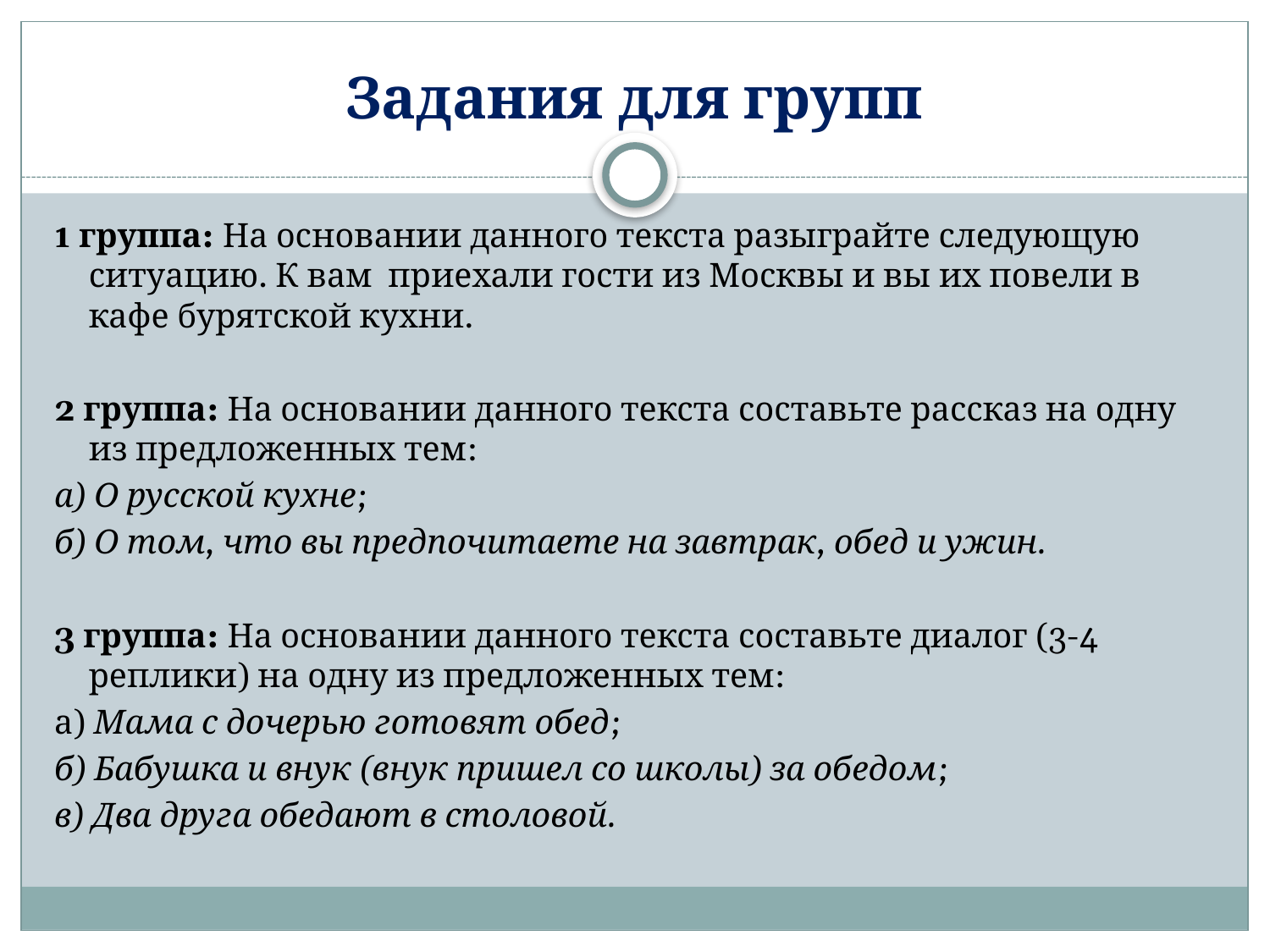

# Задания для групп
1 группа: На основании данного текста разыграйте следующую ситуацию. К вам  приехали гости из Москвы и вы их повели в кафе бурятской кухни.

2 группа: На основании данного текста составьте рассказ на одну из предложенных тем:
а) О русской кухне;
б) О том, что вы предпочитаете на завтрак, обед и ужин.

3 группа: На основании данного текста составьте диалог (3-4 реплики) на одну из предложенных тем:
а) Мама с дочерью готовят обед;
б) Бабушка и внук (внук пришел со школы) за обедом;
в) Два друга обедают в столовой.